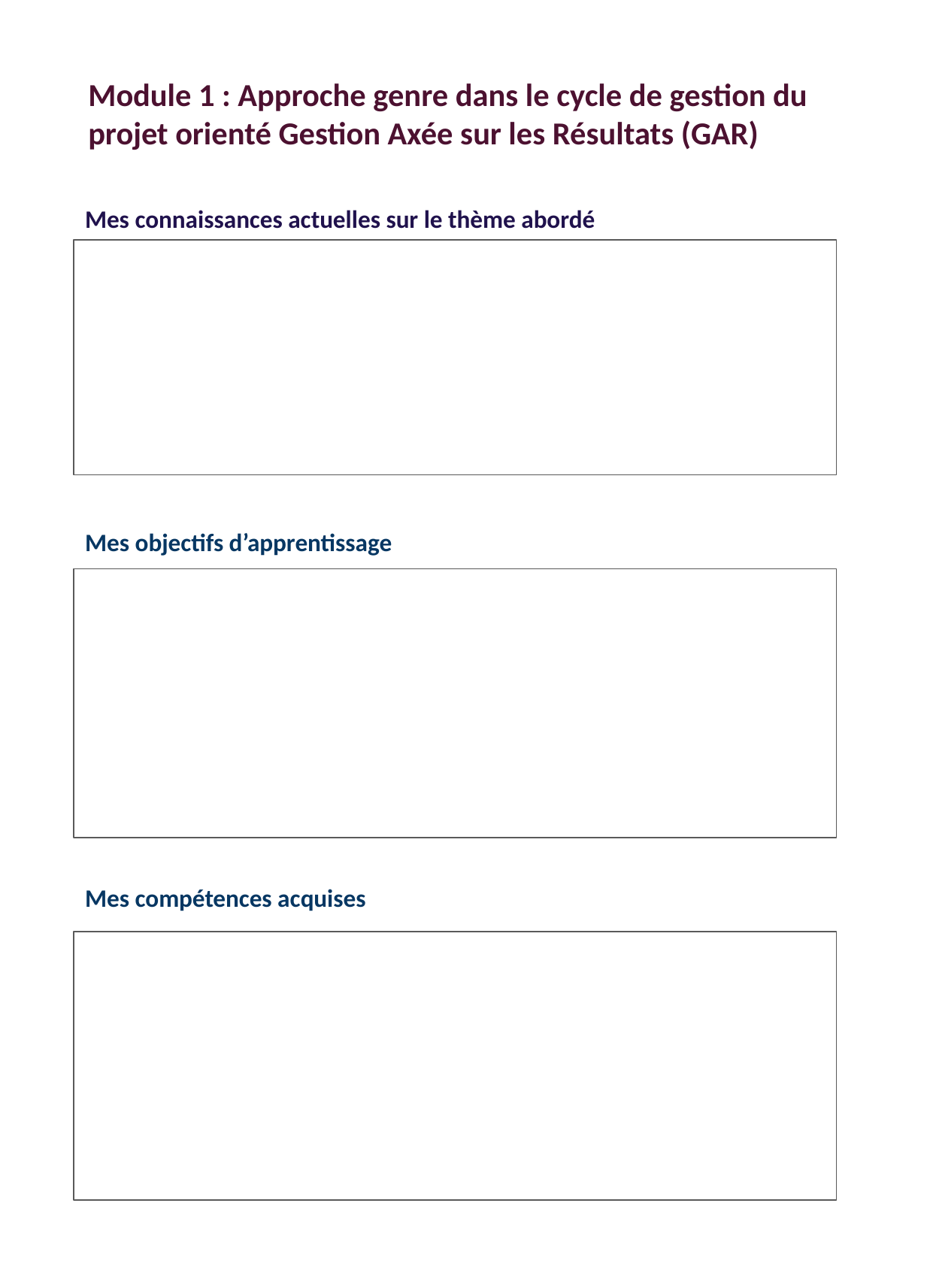

# Module 1 : Approche genre dans le cycle de gestion du projet orienté Gestion Axée sur les Résultats (GAR)
Mes connaissances actuelles sur le thème abordé

Mes objectifs d’apprentissage

Mes compétences acquises